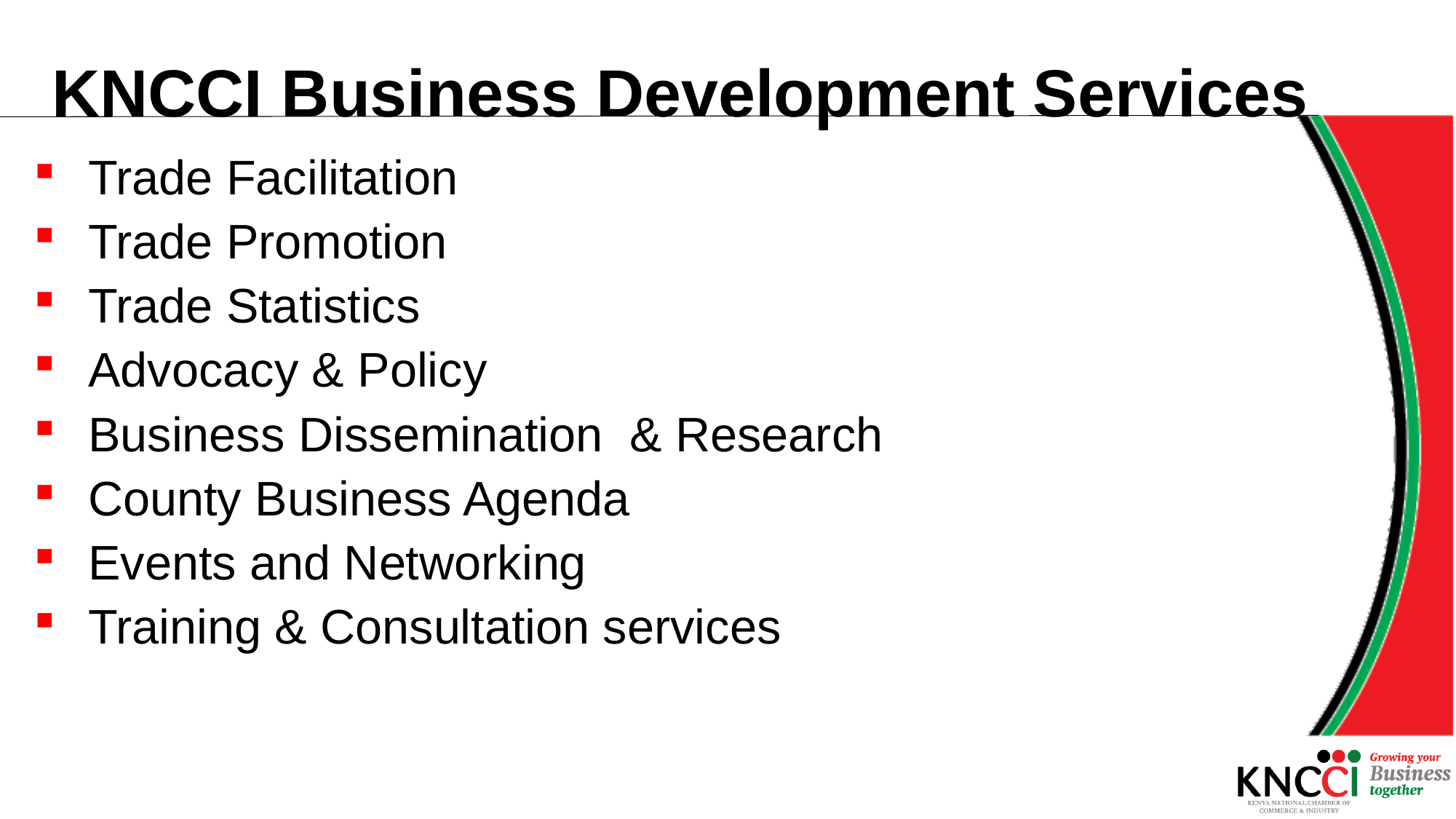

# KNCCI Business Development Services
Trade Facilitation
Trade Promotion
Trade Statistics
Advocacy & Policy
Business Dissemination  & Research
County Business Agenda
Events and Networking
Training & Consultation services